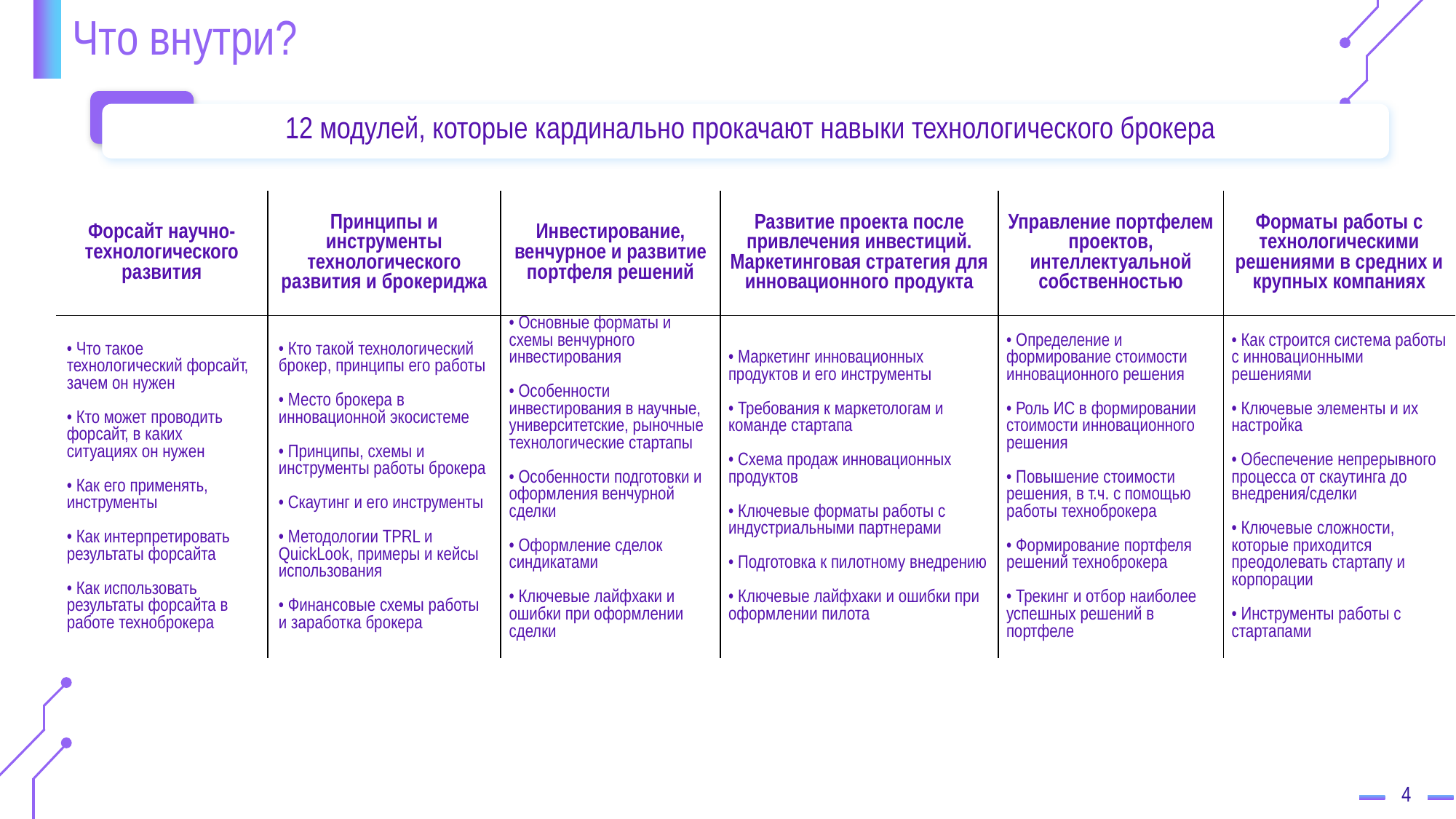

# Что внутри?

м
12 модулей, которые кардинально прокачают навыки технологического брокера
| Форсайт научно-технологического развития | Принципы и инструменты технологического развития и брокериджа | Инвестирование, венчурное и развитие портфеля решений | Развитие проекта после привлечения инвестиций. Маркетинговая стратегия для инновационного продукта | Управление портфелем проектов, интеллектуальной собственностью | Форматы работы с технологическими решениями в средних и крупных компаниях |
| --- | --- | --- | --- | --- | --- |
| • Что такое технологический форсайт, зачем он нужен • Кто может проводить форсайт, в каких ситуациях он нужен • Как его применять, инструменты • Как интерпретировать результаты форсайта • Как использовать результаты форсайта в работе техноброкера | • Кто такой технологический брокер, принципы его работы • Место брокера в инновационной экосистеме • Принципы, схемы и инструменты работы брокера • Скаутинг и его инструменты • Методологии TPRL и QuickLook, примеры и кейсы использования • Финансовые схемы работы и заработка брокера | • Основные форматы и схемы венчурного инвестирования • Особенности инвестирования в научные, университетские, рыночные технологические стартапы • Особенности подготовки и оформления венчурной сделки • Оформление сделок синдикатами • Ключевые лайфхаки и ошибки при оформлении сделки | • Маркетинг инновационных продуктов и его инструменты • Требования к маркетологам и команде стартапа • Схема продаж инновационных продуктов • Ключевые форматы работы с индустриальными партнерами • Подготовка к пилотному внедрению • Ключевые лайфхаки и ошибки при оформлении пилота | • Определение и формирование стоимости инновационного решения • Роль ИС в формировании стоимости инновационного решения • Повышение стоимости решения, в т.ч. с помощью работы техноброкера • Формирование портфеля решений техноброкера • Трекинг и отбор наиболее успешных решений в портфеле | • Как строится система работы с инновационными решениями • Ключевые элементы и их настройка • Обеспечение непрерывного процесса от скаутинга до внедрения/сделки • Ключевые сложности, которые приходится преодолевать стартапу и корпорации • Инструменты работы с стартапами |
4